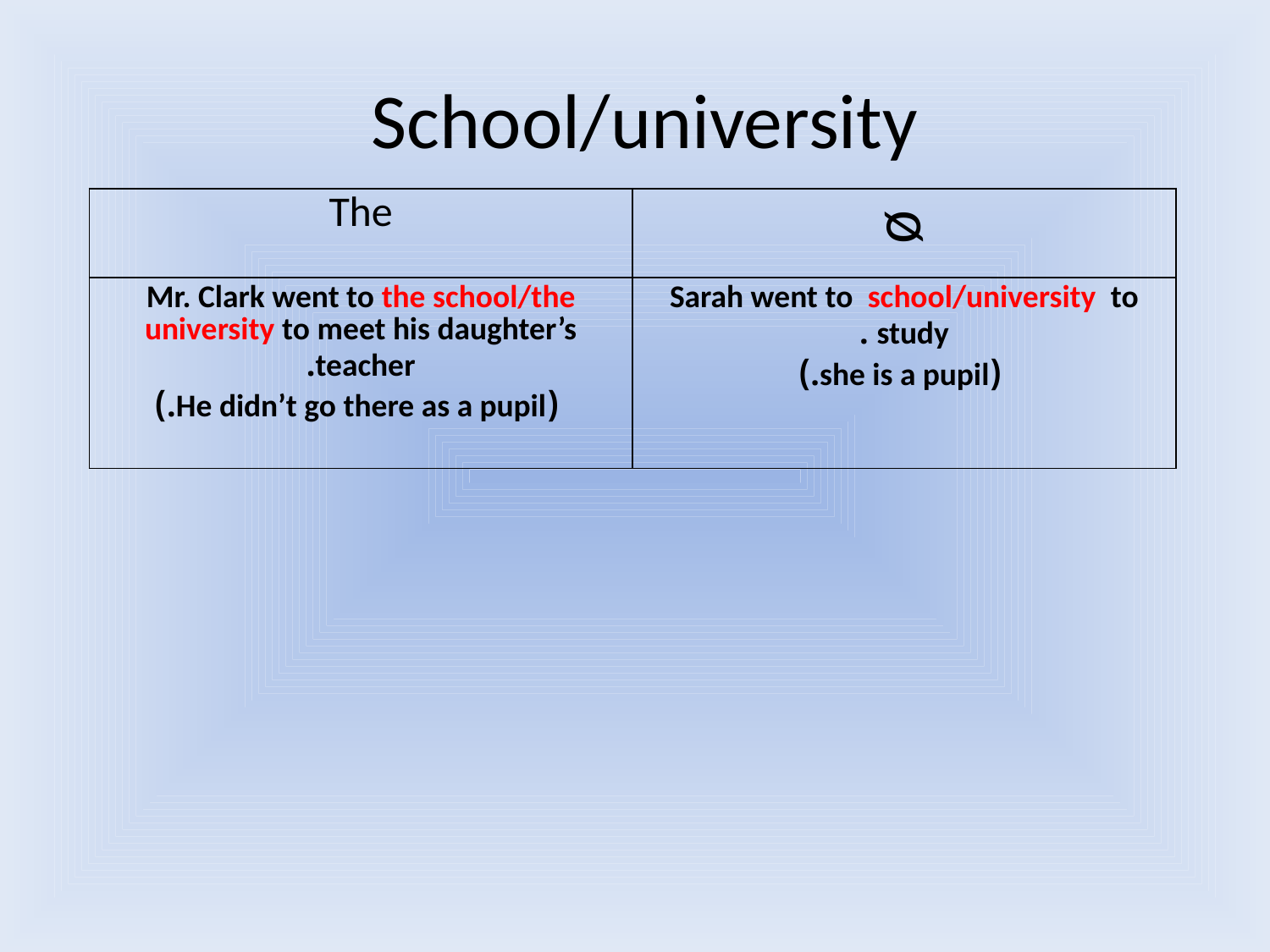

# School/university
| The | ᴓ |
| --- | --- |
| Mr. Clark went to the school/the university to meet his daughter’s teacher. (He didn’t go there as a pupil.) | Sarah went to school/university to study . (she is a pupil.) |